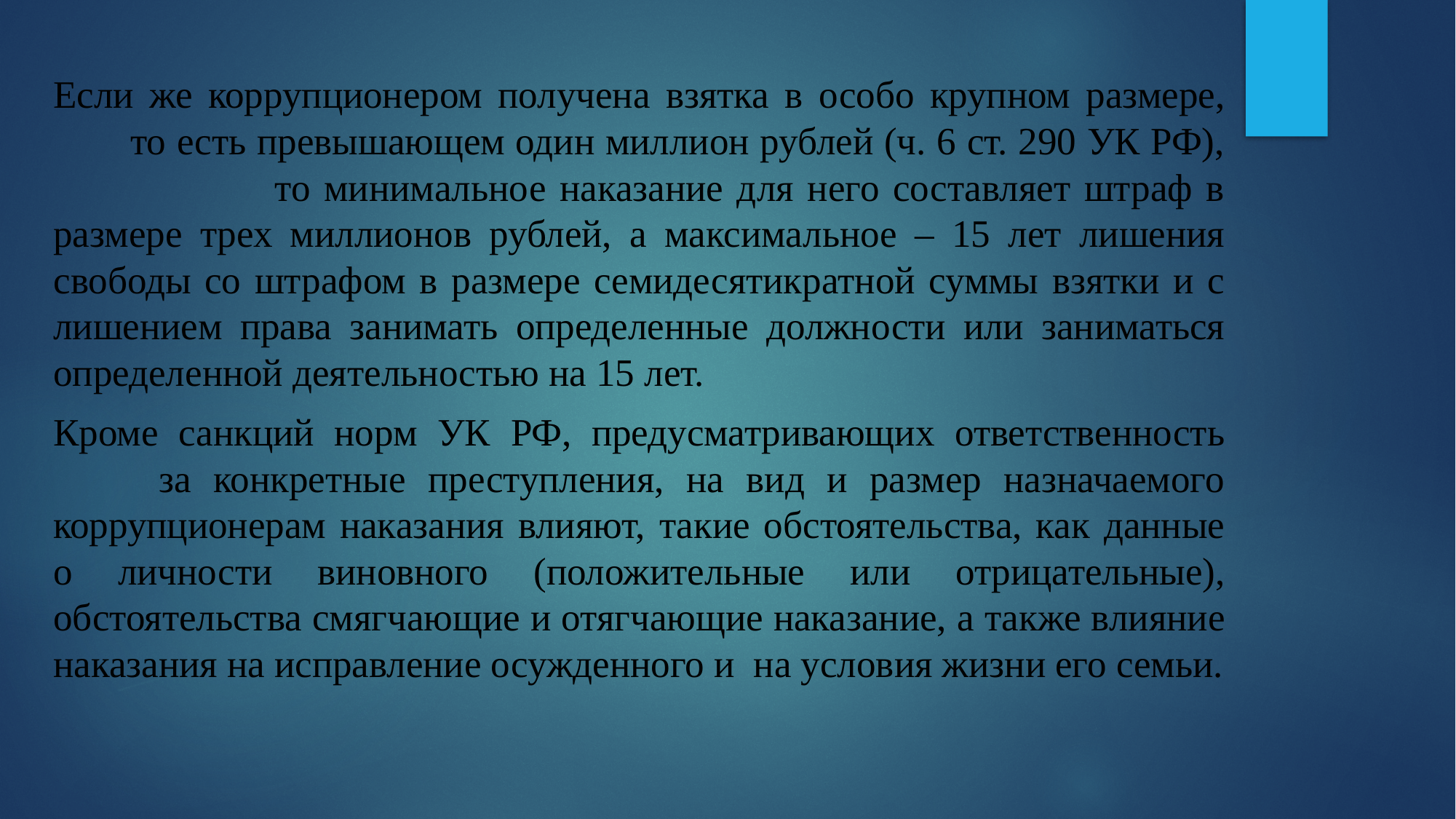

Если же коррупционером получена взятка в особо крупном размере,         то есть превышающем один миллион рублей (ч. 6 ст. 290 УК РФ),                        то минимальное наказание для него составляет штраф в размере трех миллионов рублей, а максимальное – 15 лет лишения свободы со штрафом в размере семидесятикратной суммы взятки и с лишением права занимать определенные должности или заниматься определенной деятельностью на 15 лет.
Кроме санкций норм УК РФ, предусматривающих ответственность            за конкретные преступления, на вид и размер назначаемого коррупционерам наказания влияют, такие обстоятельства, как данные о личности виновного (положительные или отрицательные), обстоятельства смягчающие и отягчающие наказание, а также влияние наказания на исправление осужденного и  на условия жизни его семьи.